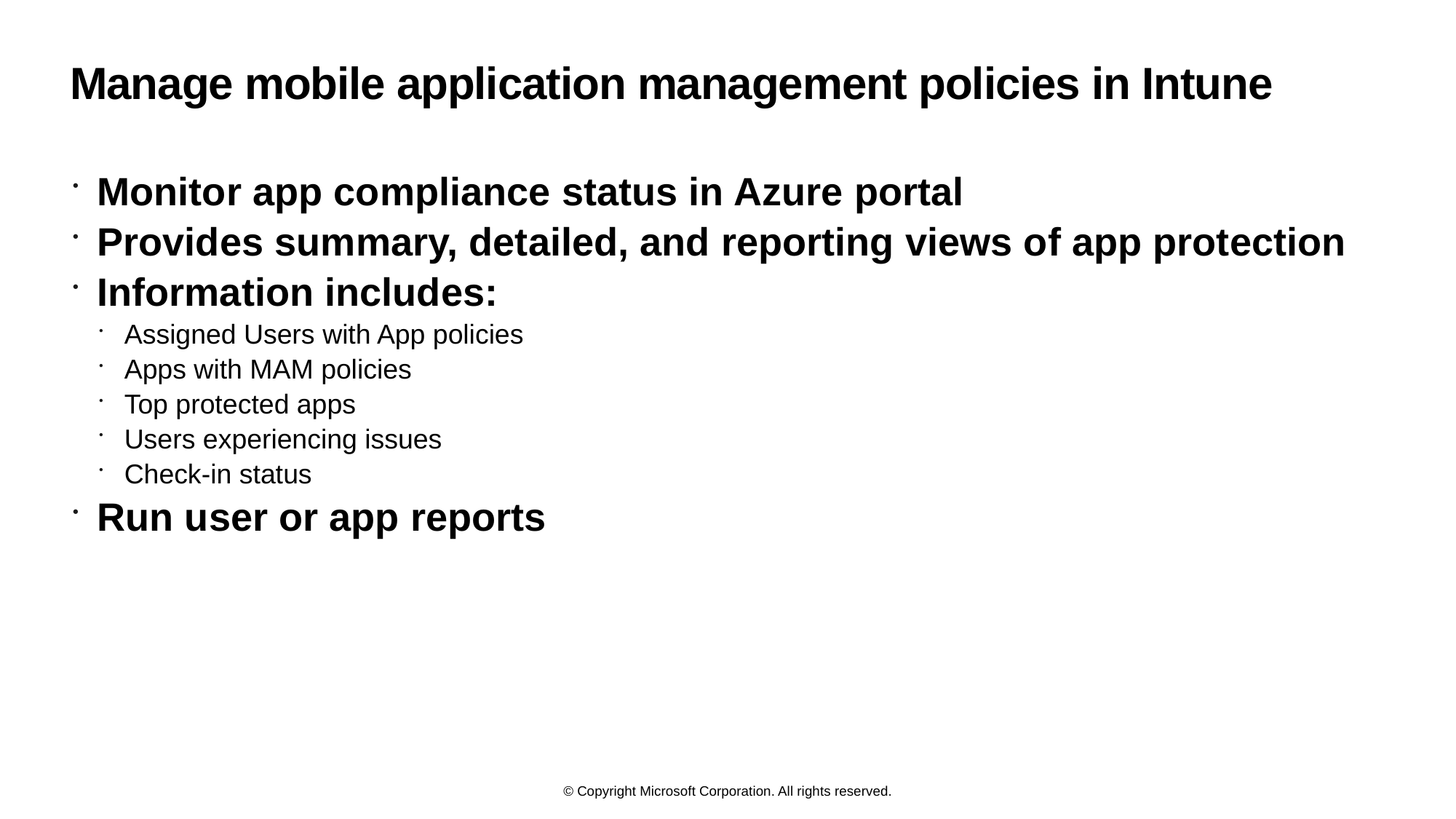

# Manage mobile application management policies in Intune
Monitor app compliance status in Azure portal
Provides summary, detailed, and reporting views of app protection
Information includes:
Assigned Users with App policies
Apps with MAM policies
Top protected apps
Users experiencing issues
Check-in status
Run user or app reports